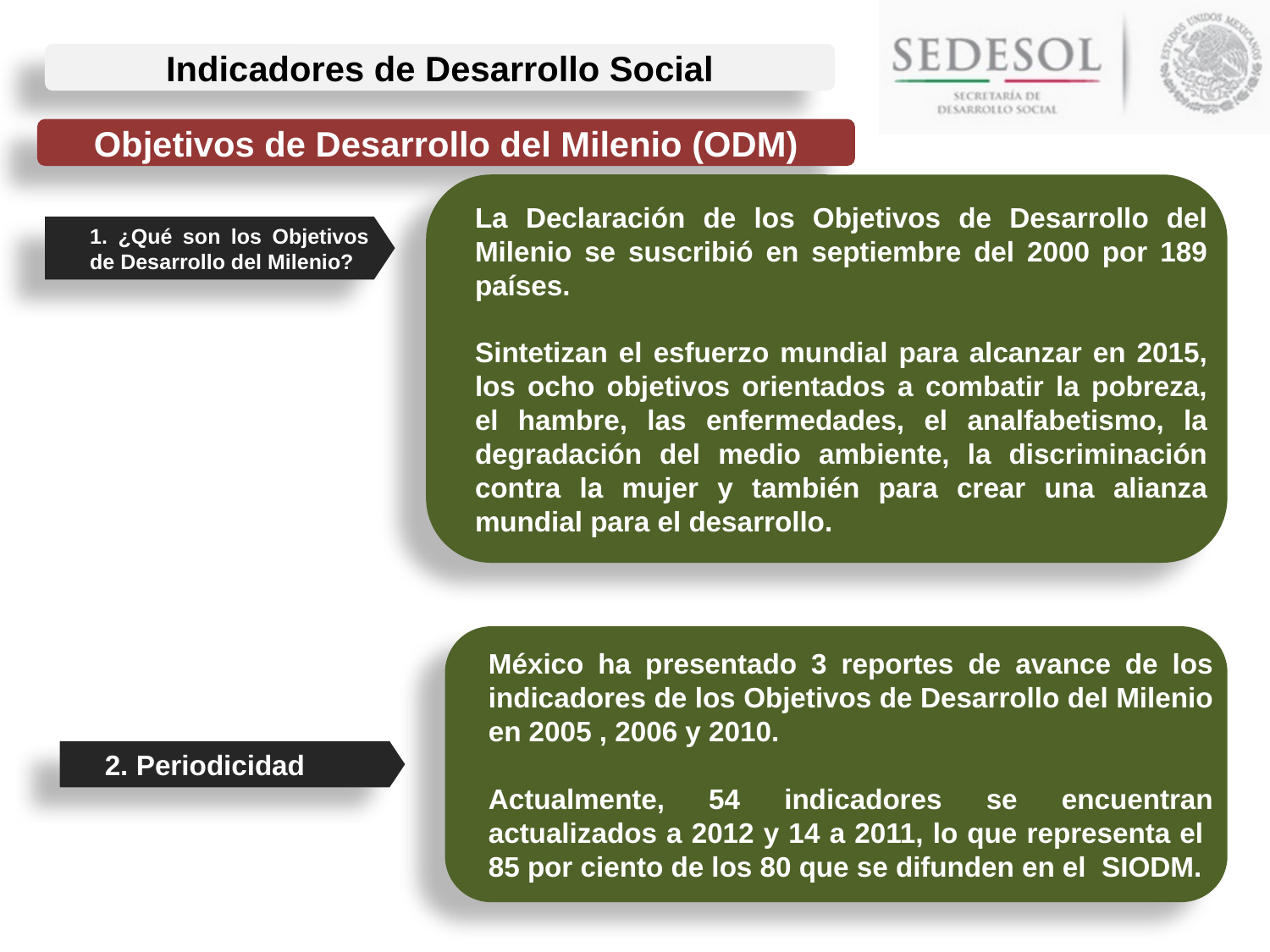

Objetivos de Desarrollo del Milenio (ODM)
La Declaración de los Objetivos de Desarrollo del Milenio se suscribió en septiembre del 2000 por 189 países.

Sintetizan el esfuerzo mundial para alcanzar en 2015, los ocho objetivos orientados a combatir la pobreza, el hambre, las enfermedades, el analfabetismo, la degradación del medio ambiente, la discriminación contra la mujer y también para crear una alianza mundial para el desarrollo.
1. ¿Qué son los Objetivos de Desarrollo del Milenio?
México ha presentado 3 reportes de avance de los indicadores de los Objetivos de Desarrollo del Milenio en 2005 , 2006 y 2010.

Actualmente, 54 indicadores se encuentran actualizados a 2012 y 14 a 2011, lo que representa el  85 por ciento de los 80 que se difunden en el  SIODM.
2. Periodicidad